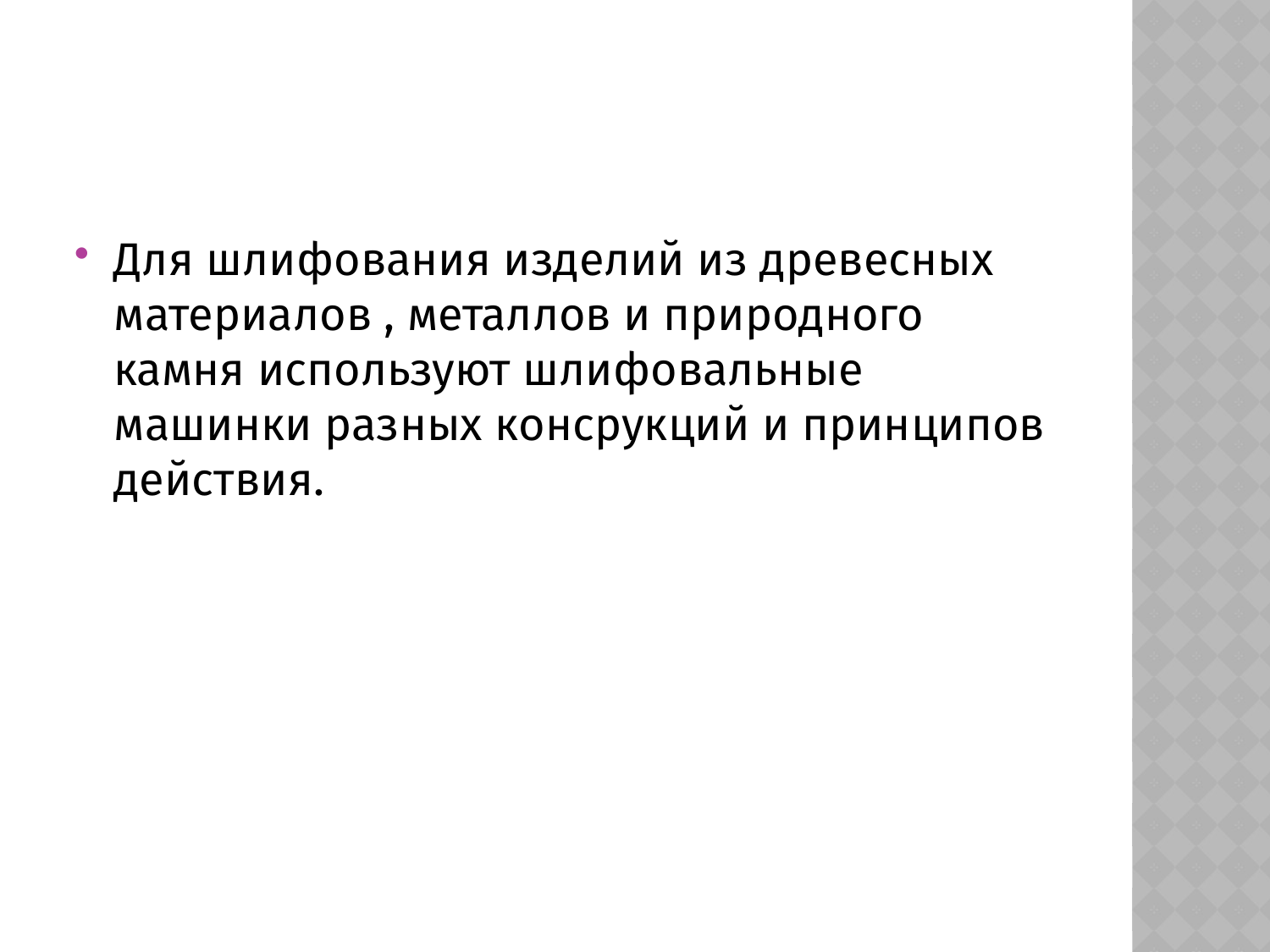

#
Для шлифования изделий из древесных материалов , металлов и природного камня используют шлифовальные машинки разных консрукций и принципов действия.